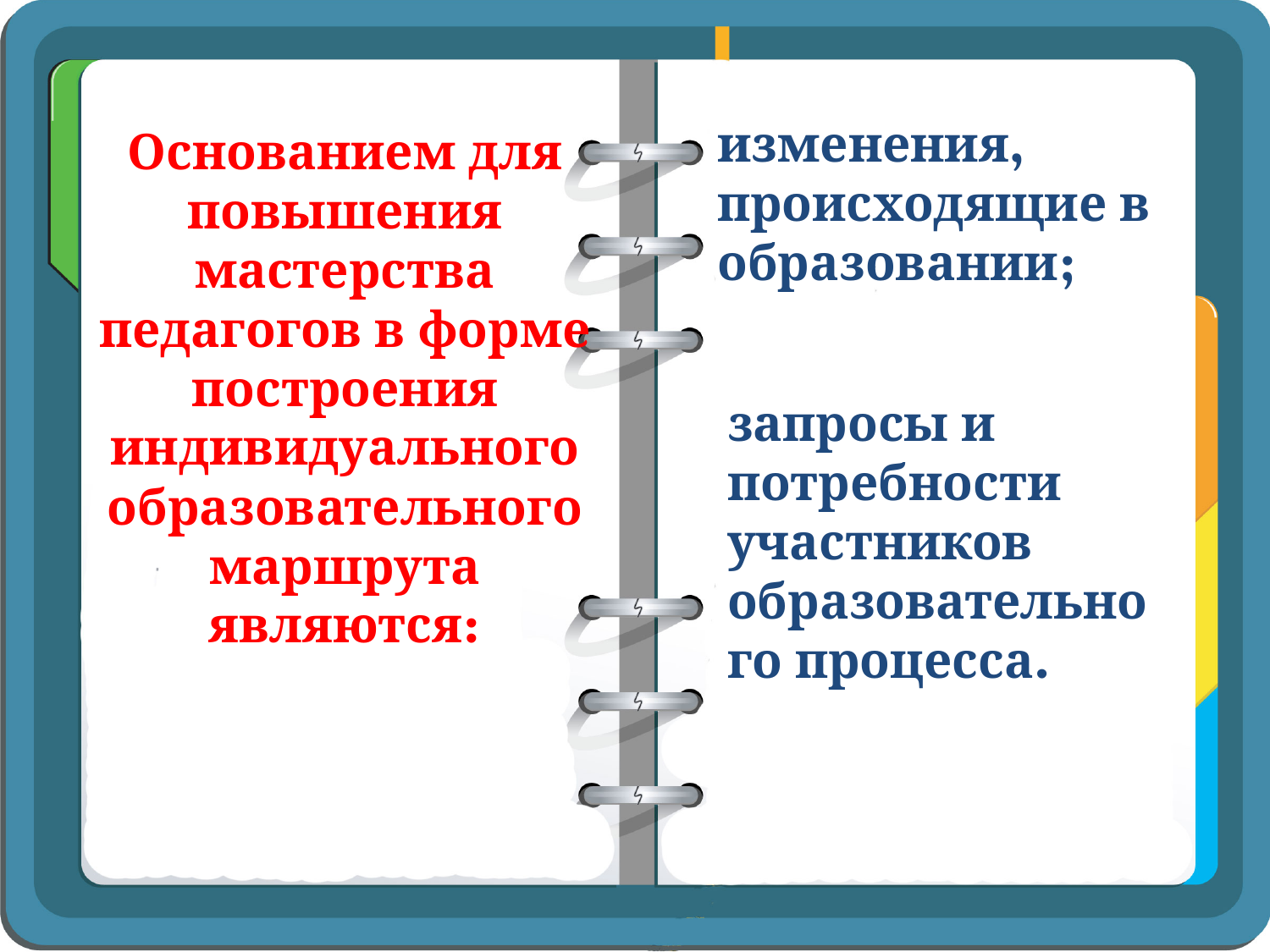

изменения, происходящие в образовании;
Основанием для повышения мастерства педагогов в форме построения индивидуального образовательного маршрута являются:
запросы и потребности участников образовательного процесса.